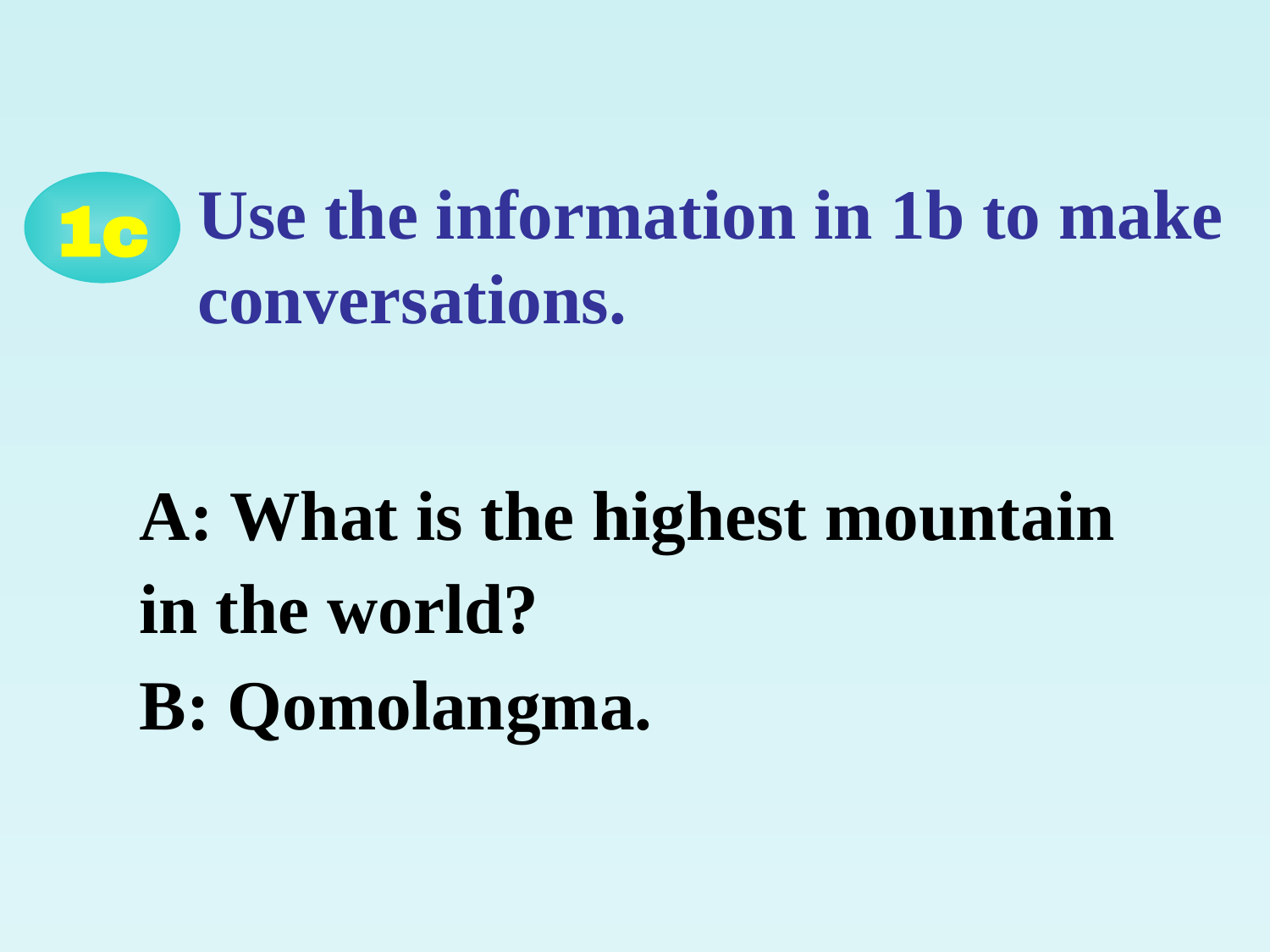

Use the information in 1b to make conversations.
1c
A: What is the highest mountain in the world?
B: Qomolangma.